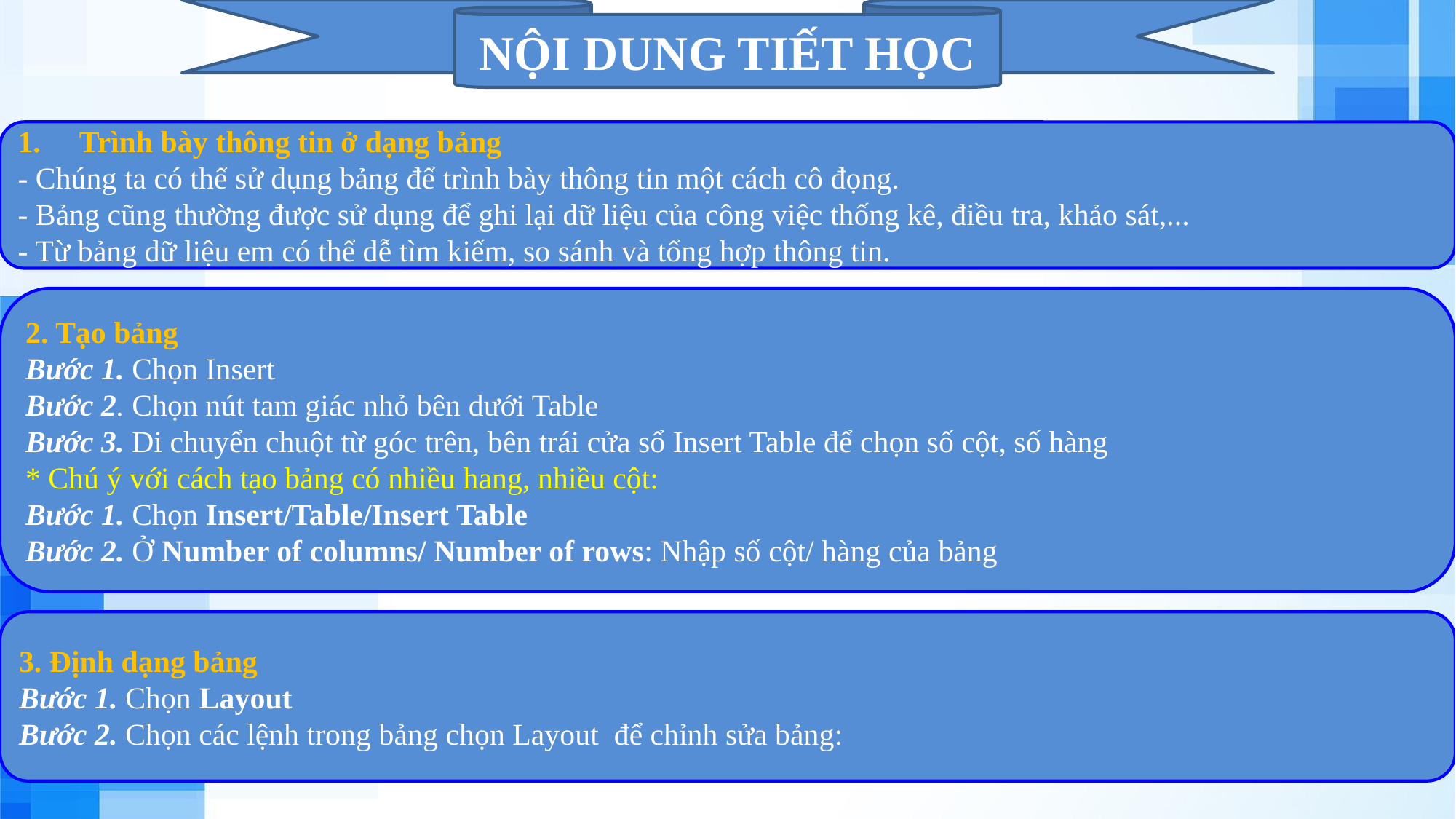

NỘI DUNG TIẾT HỌC
Trình bày thông tin ở dạng bảng
- Chúng ta có thể sử dụng bảng để trình bày thông tin một cách cô đọng.
- Bảng cũng thường được sử dụng để ghi lại dữ liệu của công việc thống kê, điều tra, khảo sát,...
- Từ bảng dữ liệu em có thể dễ tìm kiếm, so sánh và tổng hợp thông tin.
2. Tạo bảng
Bước 1. Chọn Insert
Bước 2. Chọn nút tam giác nhỏ bên dưới Table
Bước 3. Di chuyển chuột từ góc trên, bên trái cửa sổ Insert Table để chọn số cột, số hàng
* Chú ý với cách tạo bảng có nhiều hang, nhiều cột:
Bước 1. Chọn Insert/Table/Insert Table
Bước 2. Ở Number of columns/ Number of rows: Nhập số cột/ hàng của bảng
3. Định dạng bảng
Bước 1. Chọn Layout
Bước 2. Chọn các lệnh trong bảng chọn Layout  để chỉnh sửa bảng: